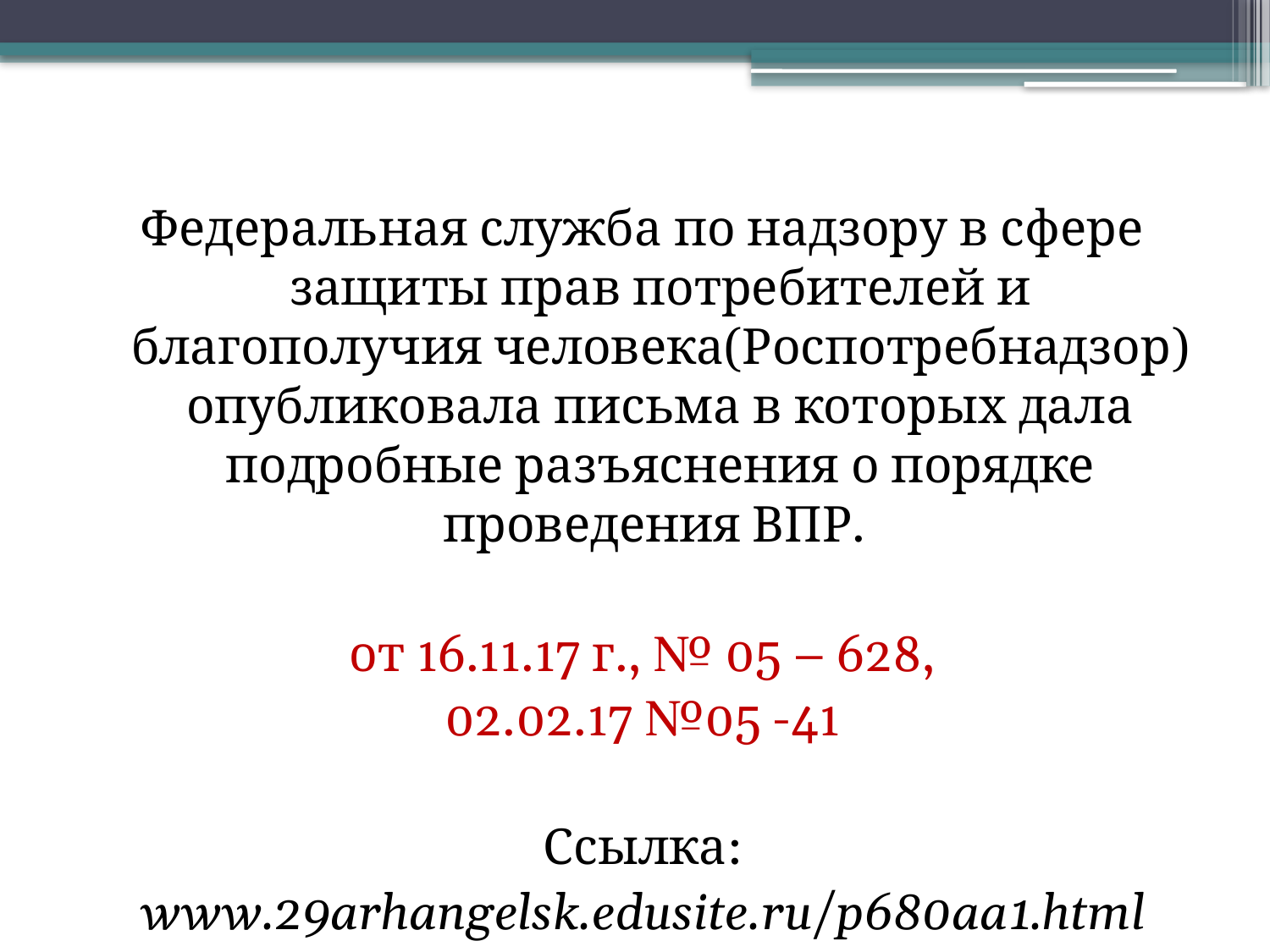

Федеральная служба по надзору в сфере защиты прав потребителей и благополучия человека(Роспотребнадзор) опубликовала письма в которых дала подробные разъяснения о порядке проведения ВПР.

 от 16.11.17 г., № 05 – 628,
02.02.17 №05 -41

Ссылка:
www.29arhangelsk.edusite.ru/p680aa1.html